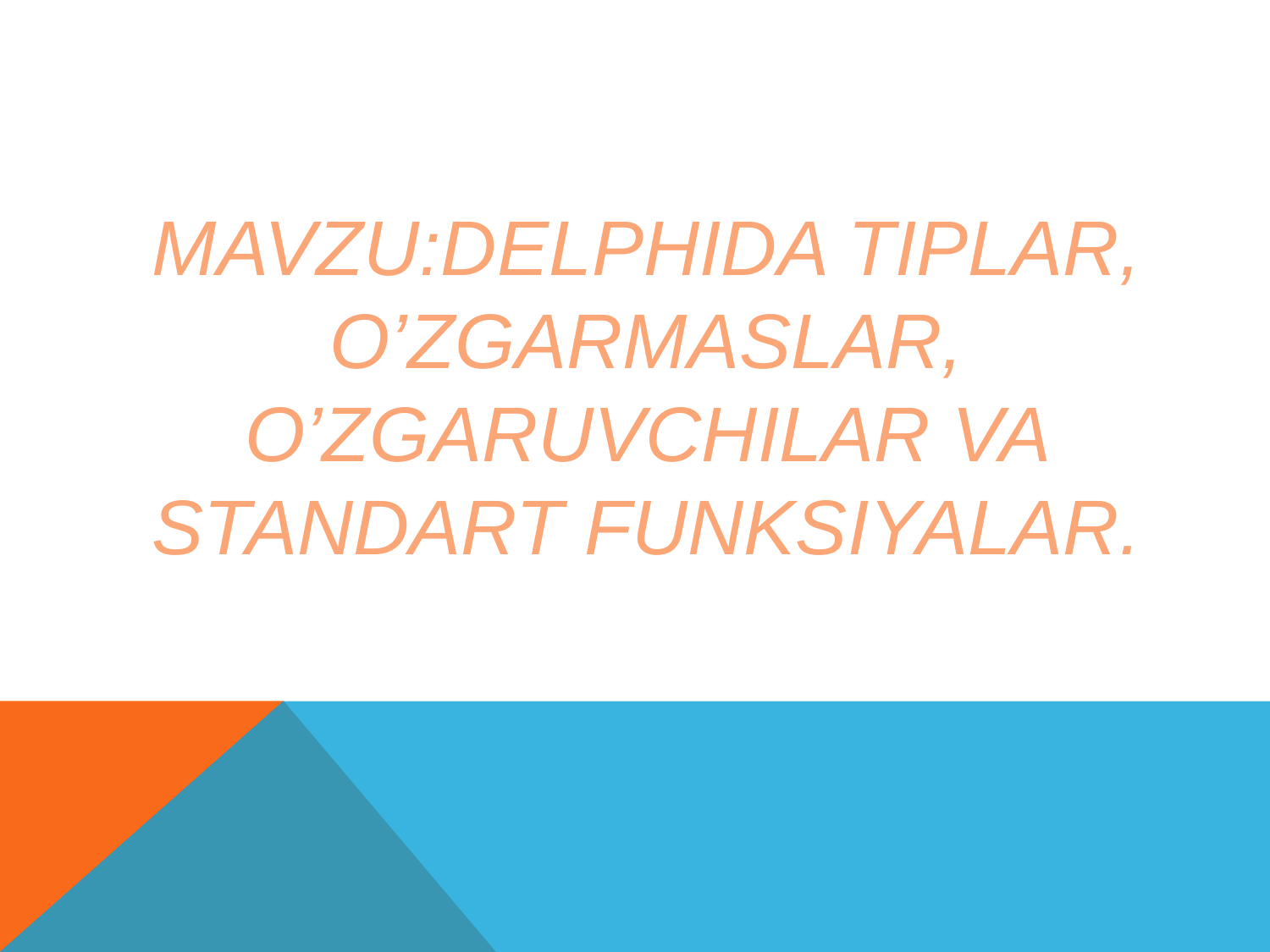

# MAVZU:Delphida tiplar, o’zgarmaslar, o’zgaruvchilar va standart funksiyalar.